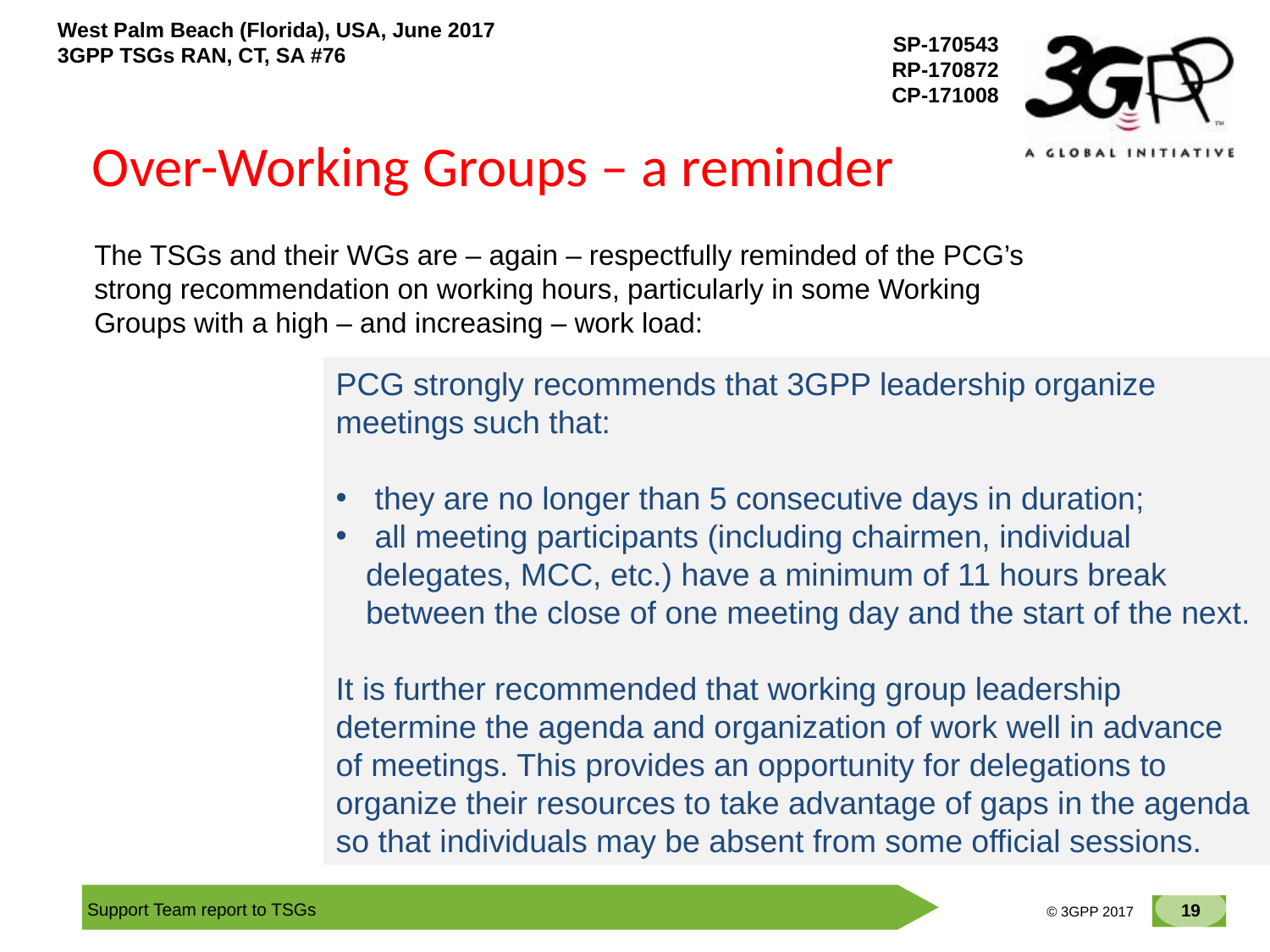

# Over-Working Groups – a reminder
The TSGs and their WGs are – again – respectfully reminded of the PCG’s strong recommendation on working hours, particularly in some Working Groups with a high – and increasing – work load:

PCG strongly recommends that 3GPP leadership organize meetings such that:

 they are no longer than 5 consecutive days in duration;
 all meeting participants (including chairmen, individual delegates, MCC, etc.) have a minimum of 11 hours break between the close of one meeting day and the start of the next.

It is further recommended that working group leadership determine the agenda and organization of work well in advance of meetings. This provides an opportunity for delegations to organize their resources to take advantage of gaps in the agenda so that individuals may be absent from some official sessions.